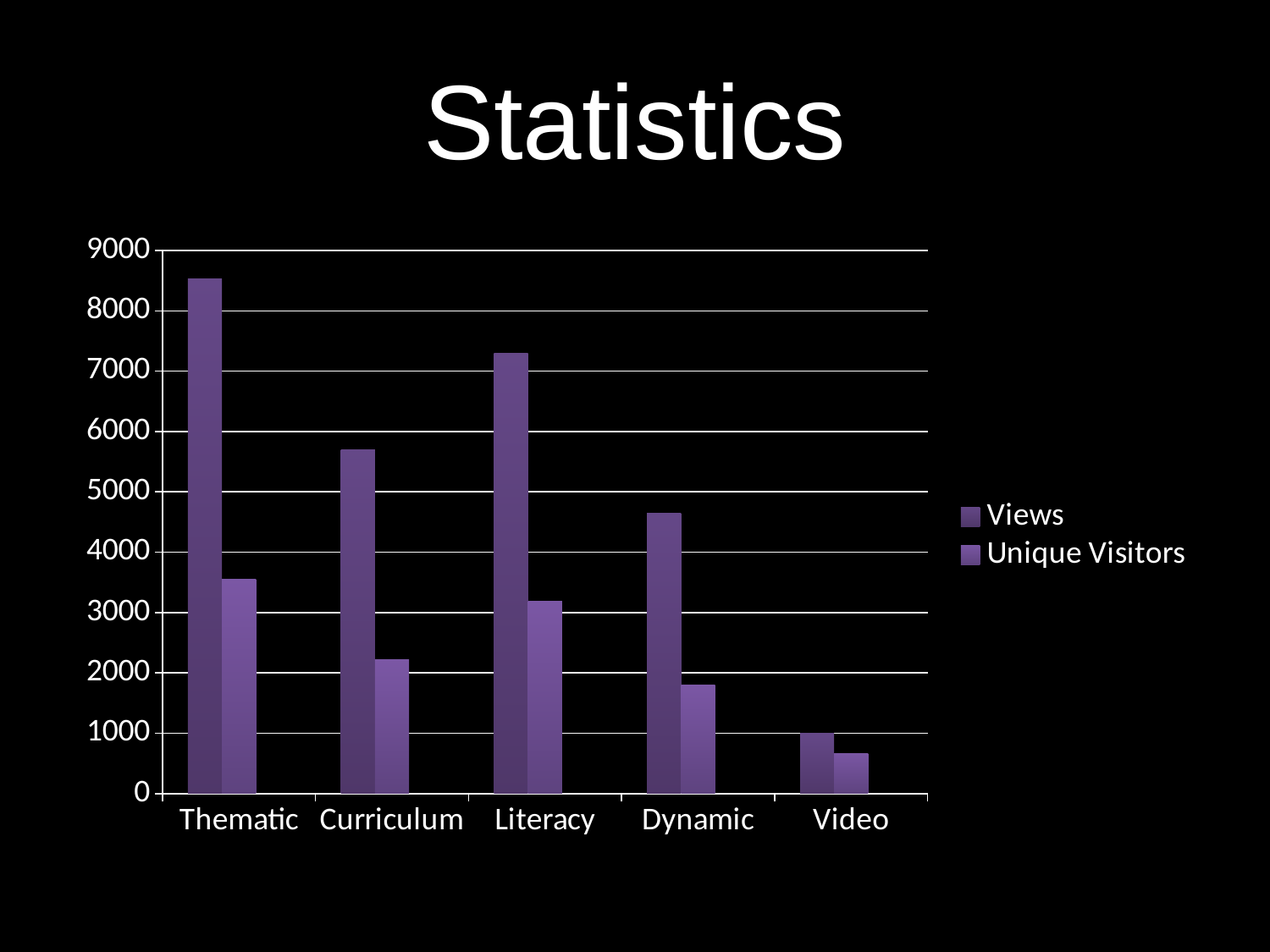

# Statistics

### Chart

| Category | Views | Unique Visitors | Column1 |
|---|---|---|---|
| Thematic | 8534.0 | 3544.0 | None |
| Curriculum | 5692.0 | 2213.0 | None |
| Literacy | 7292.0 | 3191.0 | None |
| Dynamic | 4646.0 | 1793.0 | None |
| Video | 996.0 | 665.0 | None |